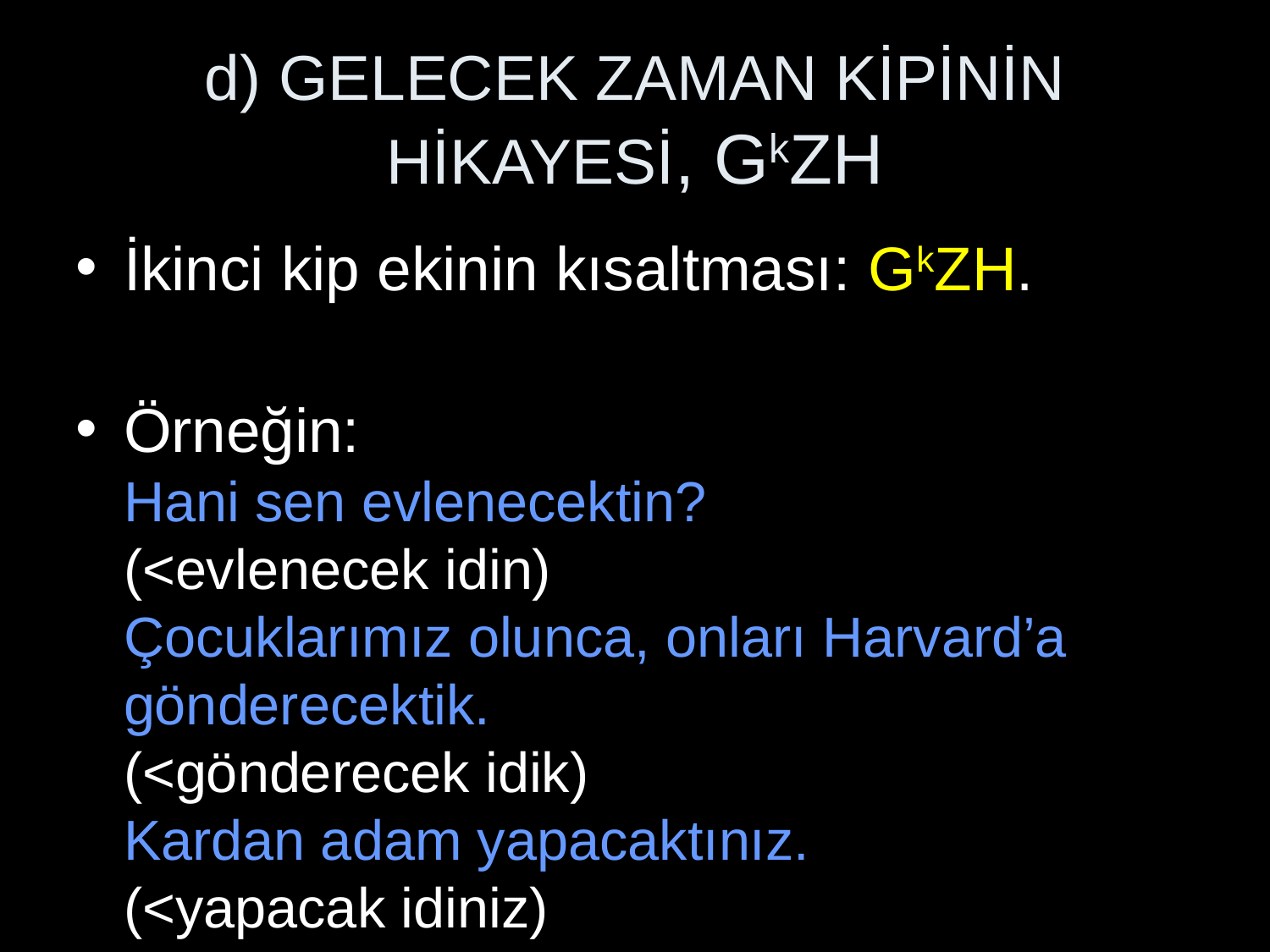

# d) GELECEK ZAMAN KİPİNİN HİKAYESİ, GkZH
İkinci kip ekinin kısaltması: GkZH.
Örneğin:
Hani sen evlenecektin?
(<evlenecek idin)
Çocuklarımız olunca, onları Harvard’a gönderecektik.
(<gönderecek idik)
Kardan adam yapacaktınız.
(<yapacak idiniz)